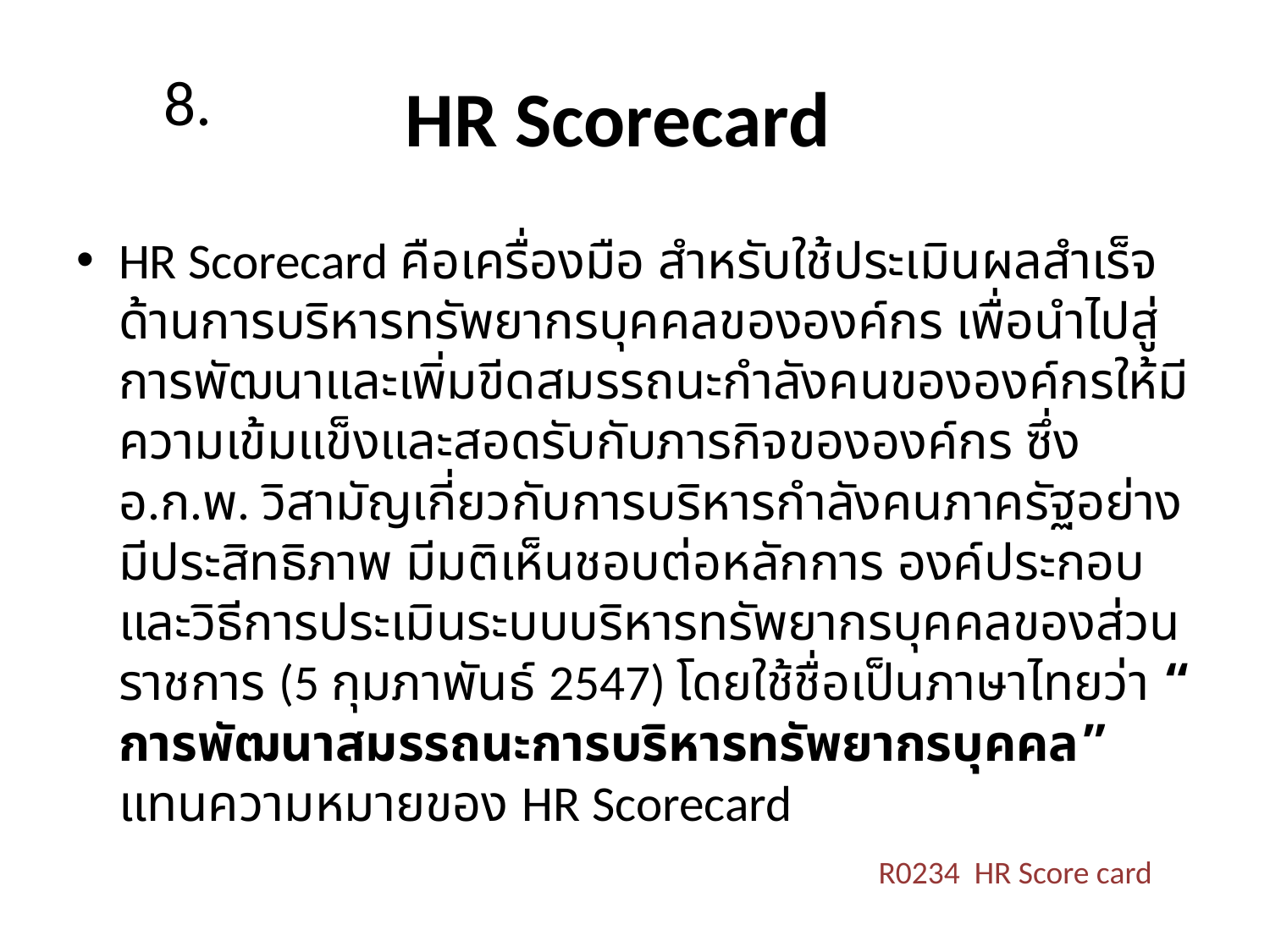

# HR Scorecard
8.
HR Scorecard คือเครื่องมือ สำหรับใช้ประเมินผลสำเร็จด้านการบริหารทรัพยากรบุคคลขององค์กร เพื่อนำไปสู่การพัฒนาและเพิ่มขีดสมรรถนะกำลังคนขององค์กรให้มีความเข้มแข็งและสอดรับกับภารกิจขององค์กร ซึ่ง อ.ก.พ. วิสามัญเกี่ยวกับการบริหารกำลังคนภาครัฐอย่างมีประสิทธิภาพ มีมติเห็นชอบต่อหลักการ องค์ประกอบและวิธีการประเมินระบบบริหารทรัพยากรบุคคลของส่วนราชการ (5 กุมภาพันธ์ 2547) โดยใช้ชื่อเป็นภาษาไทยว่า “การพัฒนาสมรรถนะการบริหารทรัพยากรบุคคล” แทนความหมายของ HR Scorecard

R0234  HR Score card